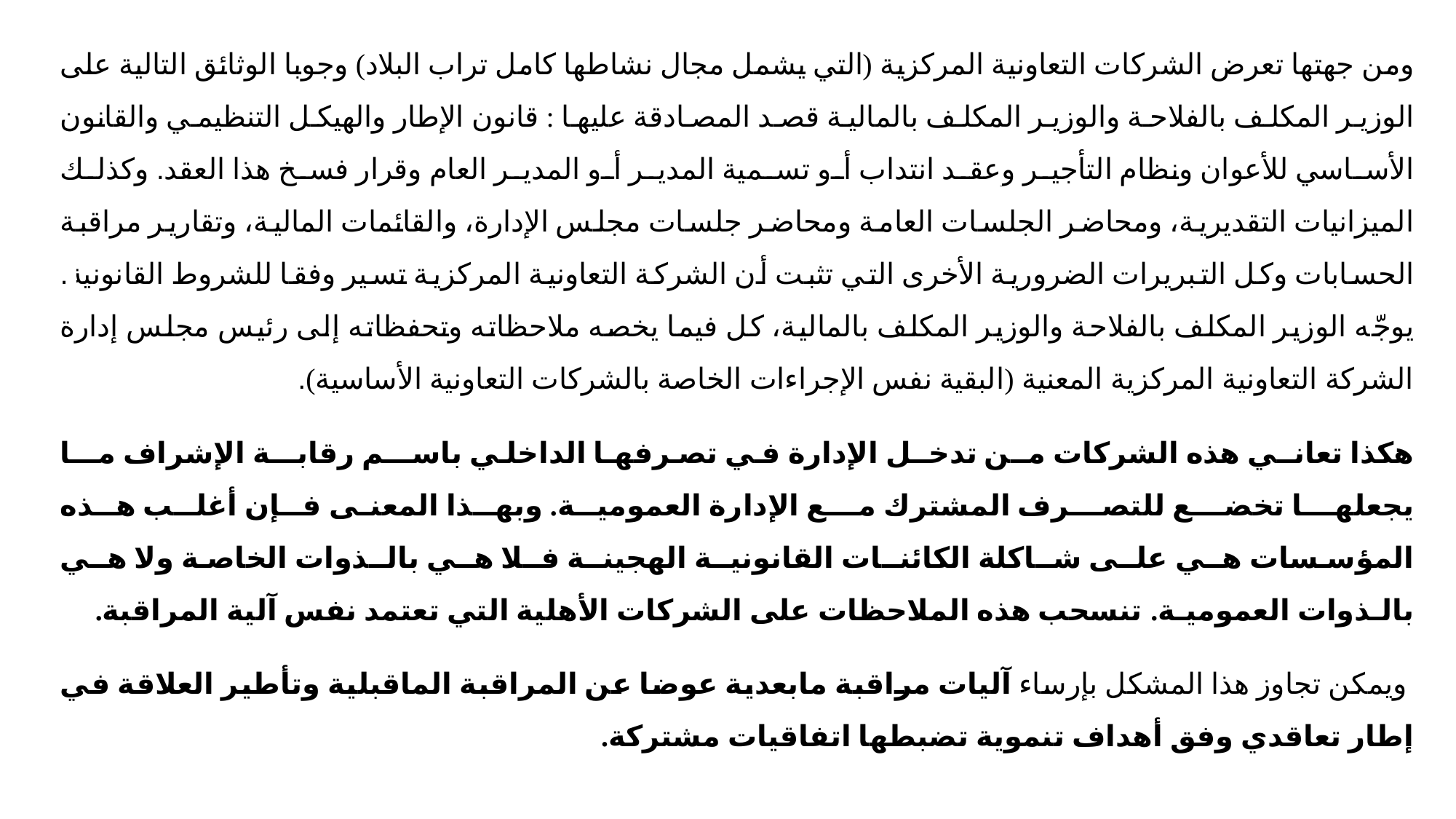

ومن جهتها تعرض الشركات التعاونية المركزية (التي يشمل مجال نشاطها كامل تراب البلاد) وجوبا الوثائق التالية على الوزير المكلف بالفلاحة والوزير المكلف بالمالية قصد المصادقة عليها : قانون الإطار والهيكل التنظيمي والقانون الأساسي للأعوان ونظام التأجير وعقد انتداب أو تسمية المدير أو المدير العام وقرار فسخ هذا العقد. وكذلك الميزانيات التقديرية، ومحاضر الجلسات العامة ومحاضر جلسات مجلس الإدارة، والقائمات المالية، وتقارير مراقبة الحسابات وكل التبريرات الضرورية الأخرى التي تثبت أن الشركة التعاونية المركزية تسير وفقا للشروط القانونية. يوجّه الوزير المكلف بالفلاحة والوزير المكلف بالمالية، كل فيما يخصه ملاحظاته وتحفظاته إلى رئيس مجلس إدارة الشركة التعاونية المركزية المعنية (البقية نفس الإجراءات الخاصة بالشركات التعاونية الأساسية).
هكذا تعانـي هذه الشركات مـن تدخـل الإدارة في تصرفهـا الداخلي باســم رقابــة الإشراف مــا يجعلهــا تخضــع للتصــرف المشترك مــع الإدارة العموميـة. وبهـذا المعنى فـإن أغلـب هـذه المؤسسات هـي علـى شـاكلة الكائنـات القانونيـة الهجينـة فـلا هـي بالـذوات الخاصة ولا هـي بالـذوات العموميـة. تنسحب هذه الملاحظات على الشركات الأهلية التي تعتمد نفس آلية المراقبة.
 ويمكن تجاوز هذا المشكل بإرساء آليات مراقبة مابعدية عوضا عن المراقبة الماقبلية وتأطير العلاقة في إطار تعاقدي وفق أهداف تنموية تضبطها اتفاقيات مشتركة.